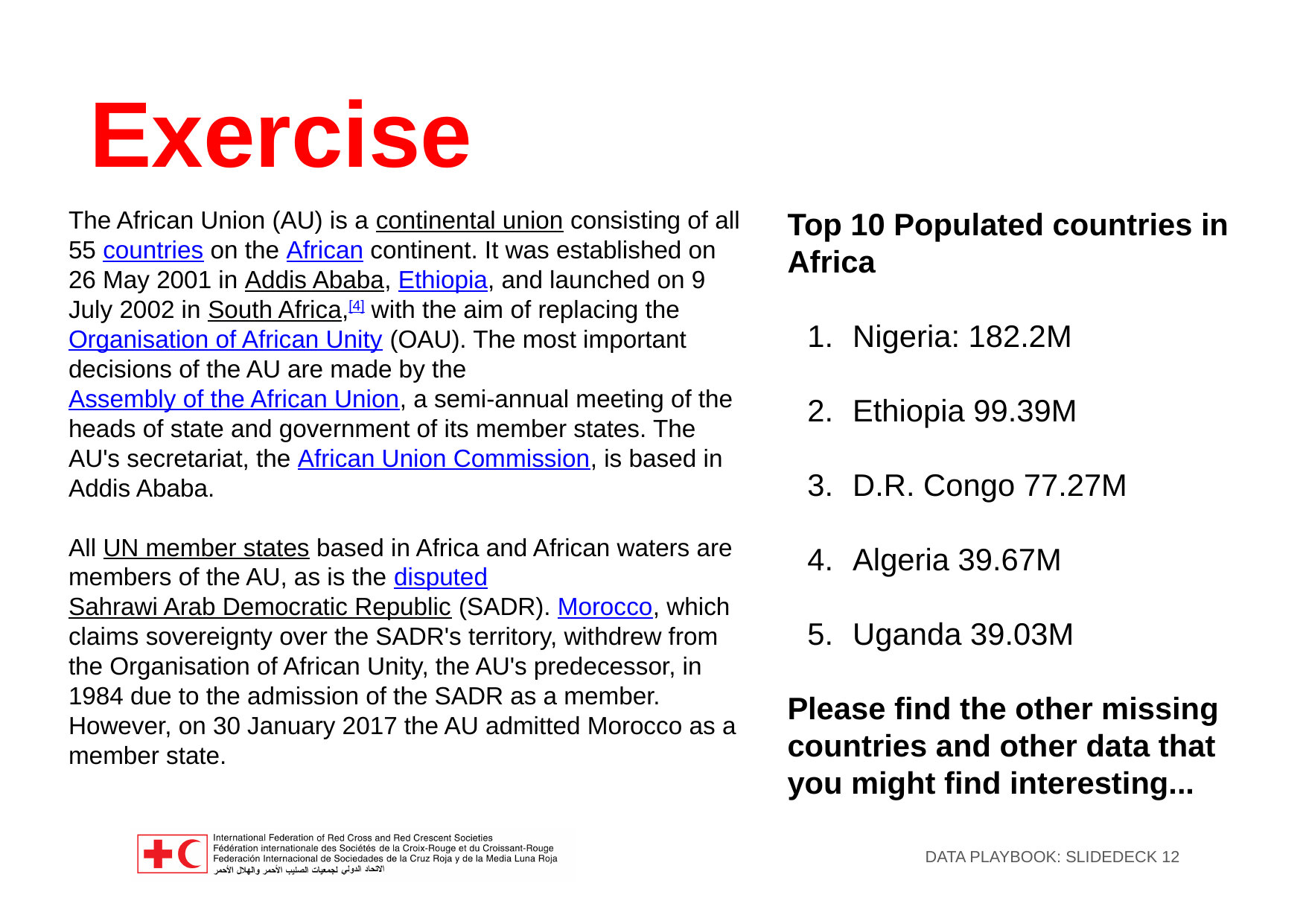

# Exercise
The African Union (AU) is a continental union consisting of all 55 countries on the African continent. It was established on 26 May 2001 in Addis Ababa, Ethiopia, and launched on 9 July 2002 in South Africa,[4] with the aim of replacing the Organisation of African Unity (OAU). The most important decisions of the AU are made by the Assembly of the African Union, a semi-annual meeting of the heads of state and government of its member states. The AU's secretariat, the African Union Commission, is based in Addis Ababa.

All UN member states based in Africa and African waters are members of the AU, as is the disputed Sahrawi Arab Democratic Republic (SADR). Morocco, which claims sovereignty over the SADR's territory, withdrew from the Organisation of African Unity, the AU's predecessor, in 1984 due to the admission of the SADR as a member. However, on 30 January 2017 the AU admitted Morocco as a member state.
Top 10 Populated countries in Africa

Nigeria: 182.2M

Ethiopia 99.39M

D.R. Congo 77.27M

Algeria 39.67M

Uganda 39.03M

Please find the other missing countries and other data that you might find interesting...